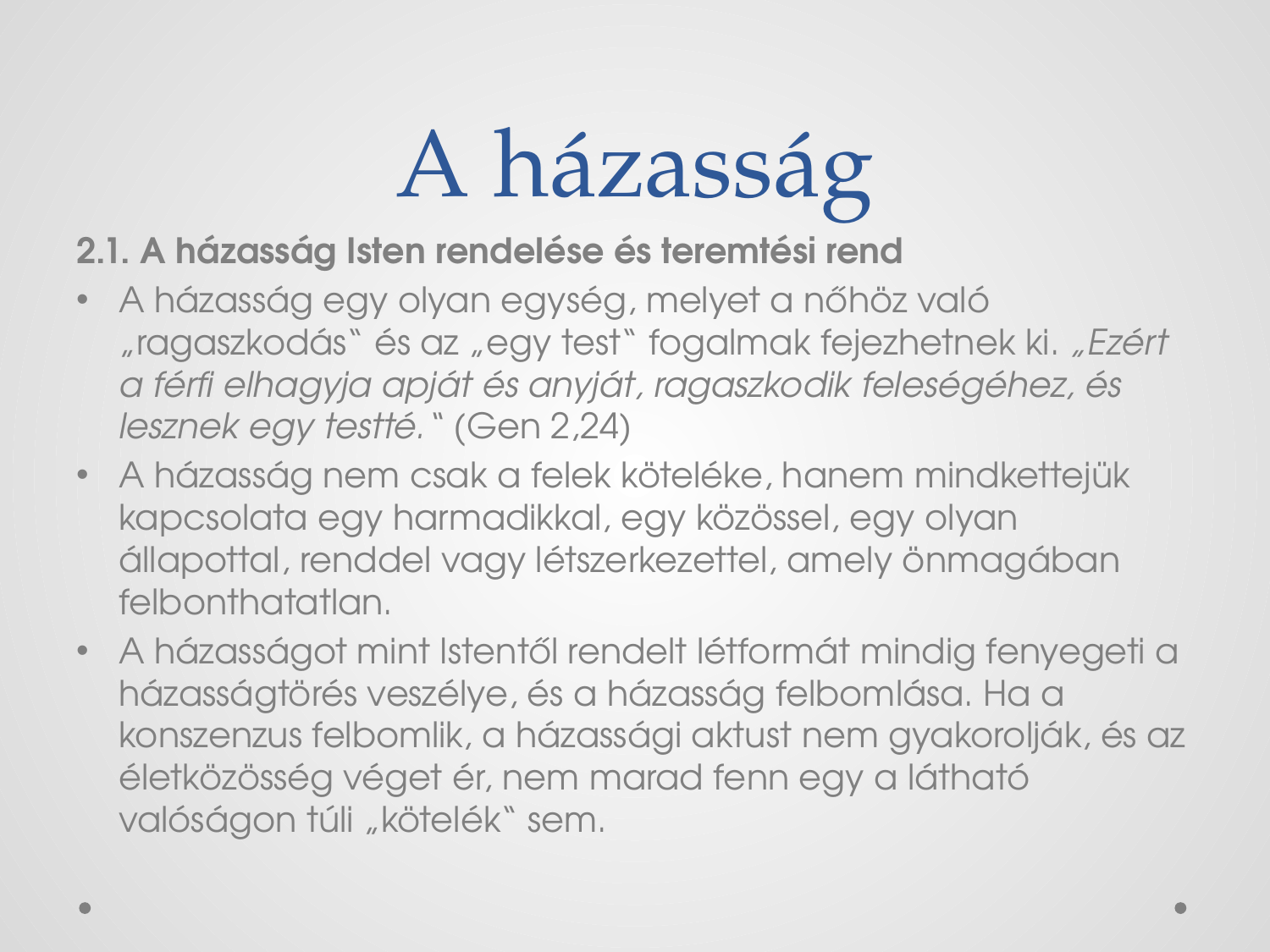

# A házasság
2.1. A házasság Isten rendelése és teremtési rend
A házasság egy olyan egység, melyet a nőhöz való „ragaszkodás“ és az „egy test“ fogalmak fejezhetnek ki. „Ezért a férfi elhagyja apját és anyját, ragaszkodik feleségéhez, és lesznek egy testté.“ (Gen 2,24)
A házasság nem csak a felek köteléke, hanem mindkettejük kapcsolata egy harmadikkal, egy közössel, egy olyan állapottal, renddel vagy létszerkezettel, amely önmagában felbonthatatlan.
A házasságot mint Istentől rendelt létformát mindig fenyegeti a házasságtörés veszélye, és a házasság felbomlása. Ha a konszenzus felbomlik, a házassági aktust nem gyakorolják, és az életközösség véget ér, nem marad fenn egy a látható valóságon túli „kötelék“ sem.